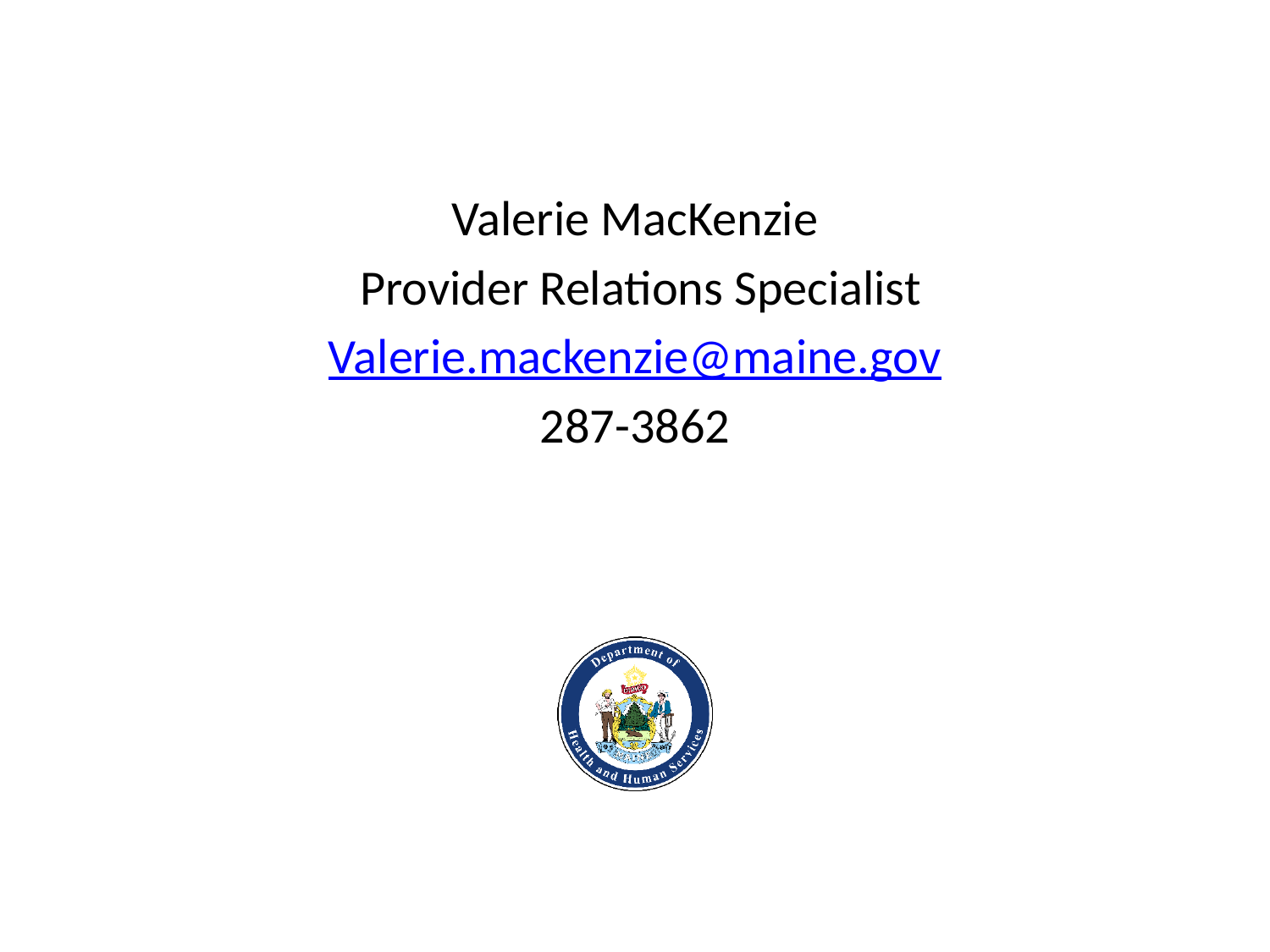

#
Valerie MacKenzie
 Provider Relations Specialist
Valerie.mackenzie@maine.gov
287-3862